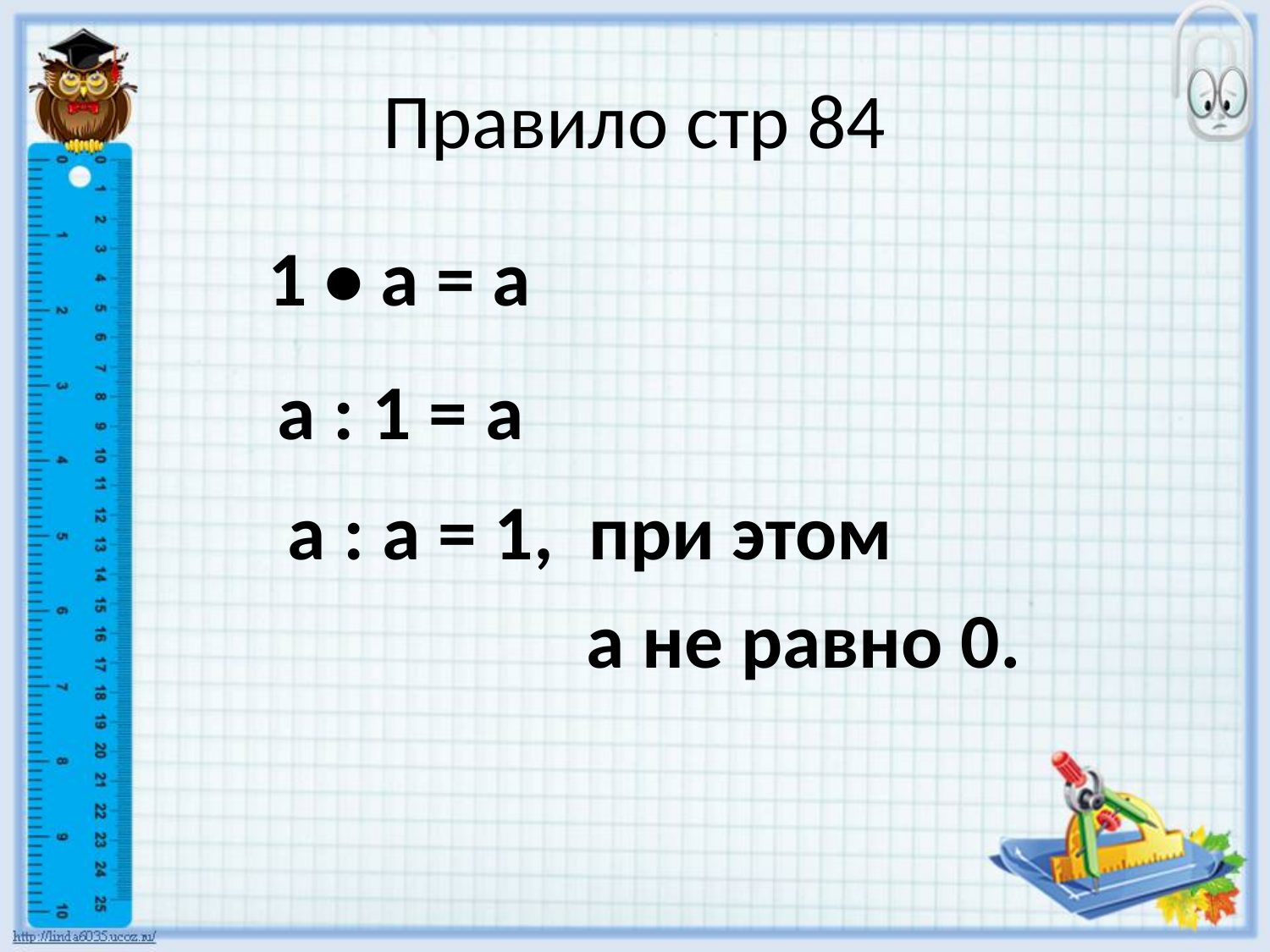

# Правило стр 84
1 • а = а
а : 1 = а
а : а = 1,  при этом
                 а не равно 0.